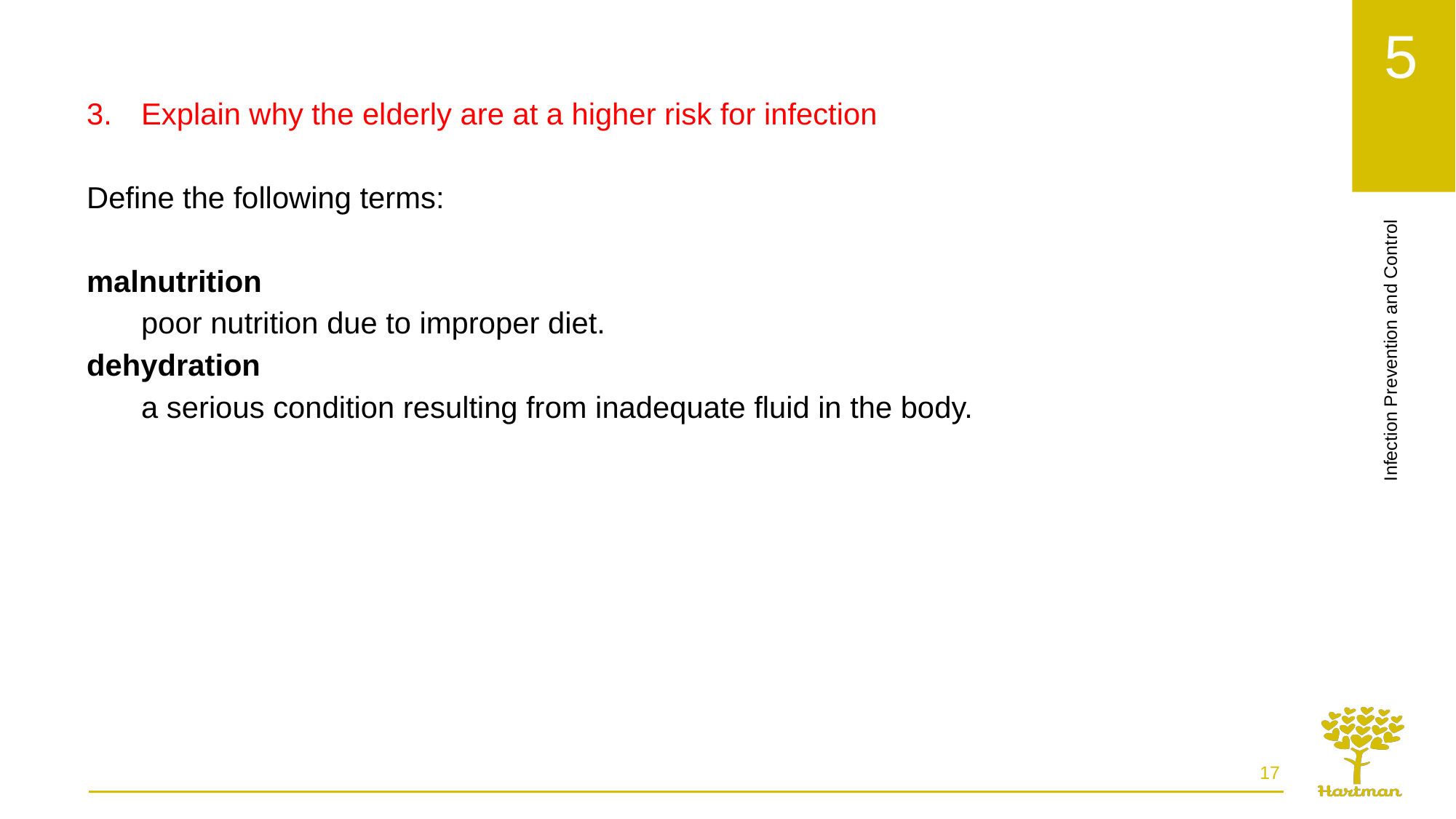

Explain why the elderly are at a higher risk for infection

Define the following terms:

malnutrition
poor nutrition due to improper diet.
dehydration
a serious condition resulting from inadequate fluid in the body.

17